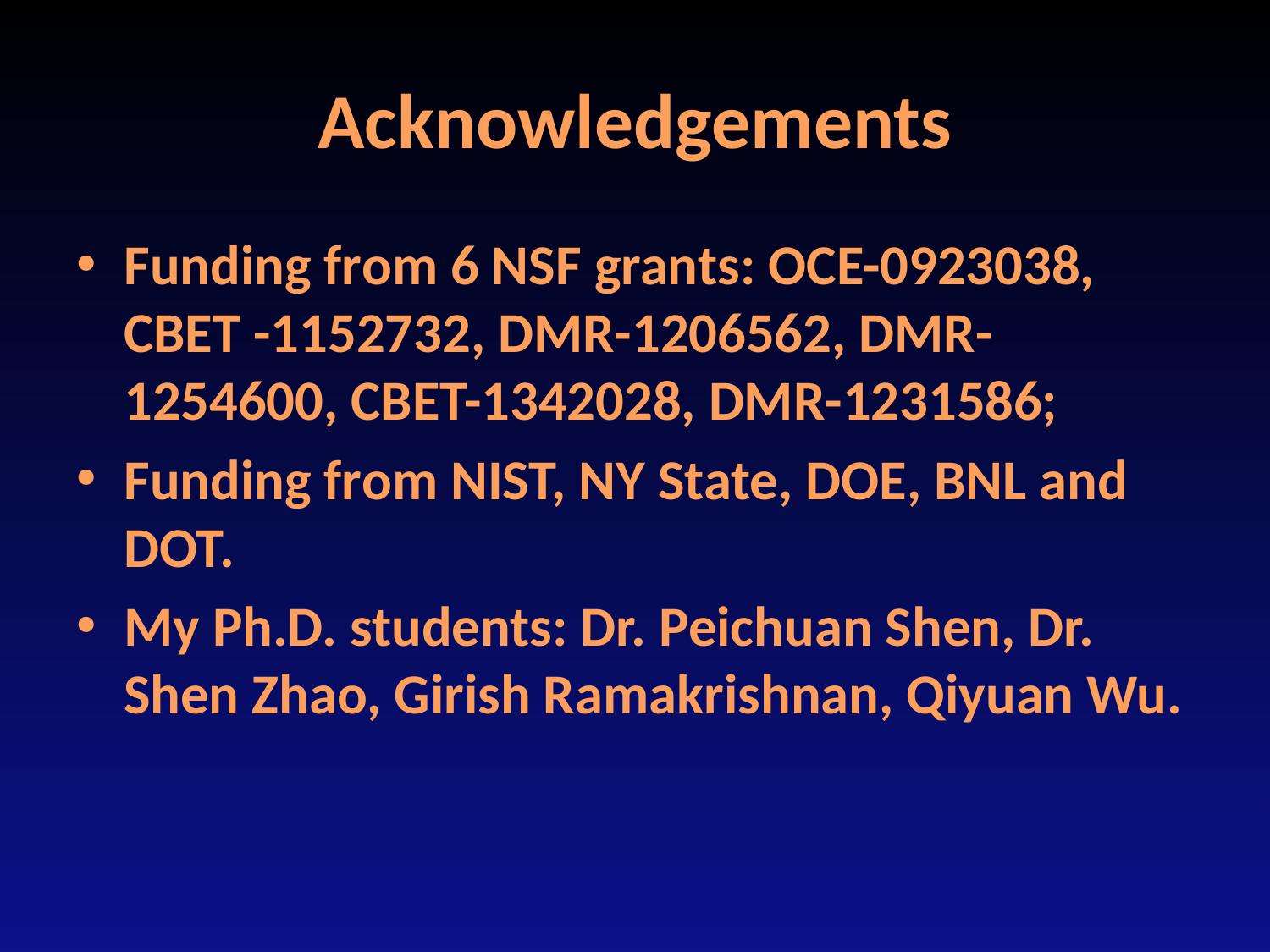

# Acknowledgements
Funding from 6 NSF grants: OCE-0923038, CBET -1152732, DMR-1206562, DMR-1254600, CBET-1342028, DMR-1231586;
Funding from NIST, NY State, DOE, BNL and DOT.
My Ph.D. students: Dr. Peichuan Shen, Dr. Shen Zhao, Girish Ramakrishnan, Qiyuan Wu.